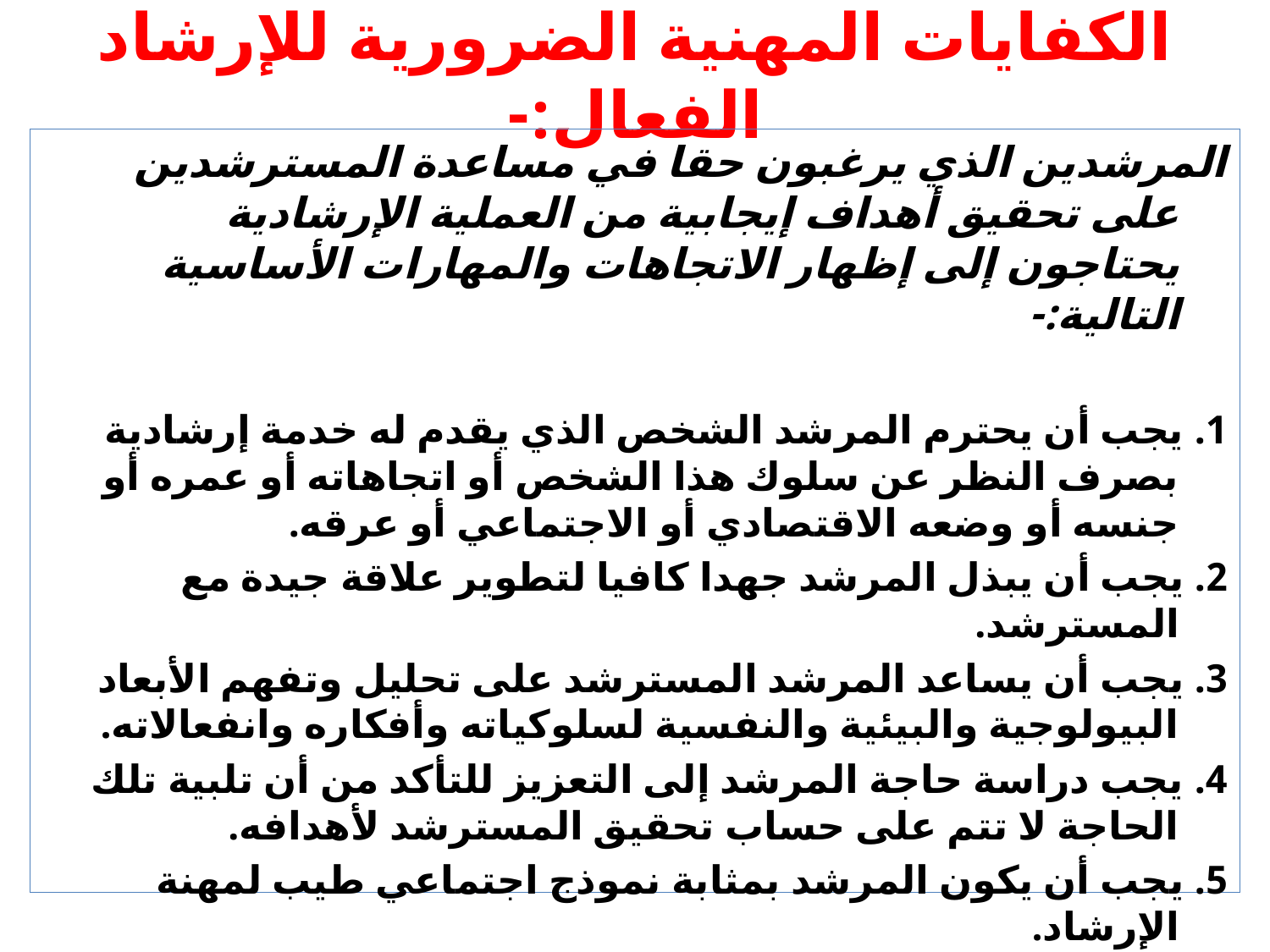

# الكفايات المهنية الضرورية للإرشاد الفعال:-
المرشدين الذي يرغبون حقا في مساعدة المسترشدين على تحقيق أهداف إيجابية من العملية الإرشادية يحتاجون إلى إظهار الاتجاهات والمهارات الأساسية التالية:-

1. يجب أن يحترم المرشد الشخص الذي يقدم له خدمة إرشادية بصرف النظر عن سلوك هذا الشخص أو اتجاهاته أو عمره أو جنسه أو وضعه الاقتصادي أو الاجتماعي أو عرقه.
2. يجب أن يبذل المرشد جهدا كافيا لتطوير علاقة جيدة مع المسترشد.
3. يجب أن يساعد المرشد المسترشد على تحليل وتفهم الأبعاد البيولوجية والبيئية والنفسية لسلوكياته وأفكاره وانفعالاته.
4. يجب دراسة حاجة المرشد إلى التعزيز للتأكد من أن تلبية تلك الحاجة لا تتم على حساب تحقيق المسترشد لأهدافه.
5. يجب أن يكون المرشد بمثابة نموذج اجتماعي طيب لمهنة الإرشاد.
6.يجب أن يكون المرشد على معرفة كافية بسبل مساعدة المسترشد ودعمه وتقييم نتائج العملية الإرشادية
7. يجب أن يحرص المرشد على تطوير كفاياته الفنية والعملية طوال حياته المهنية.